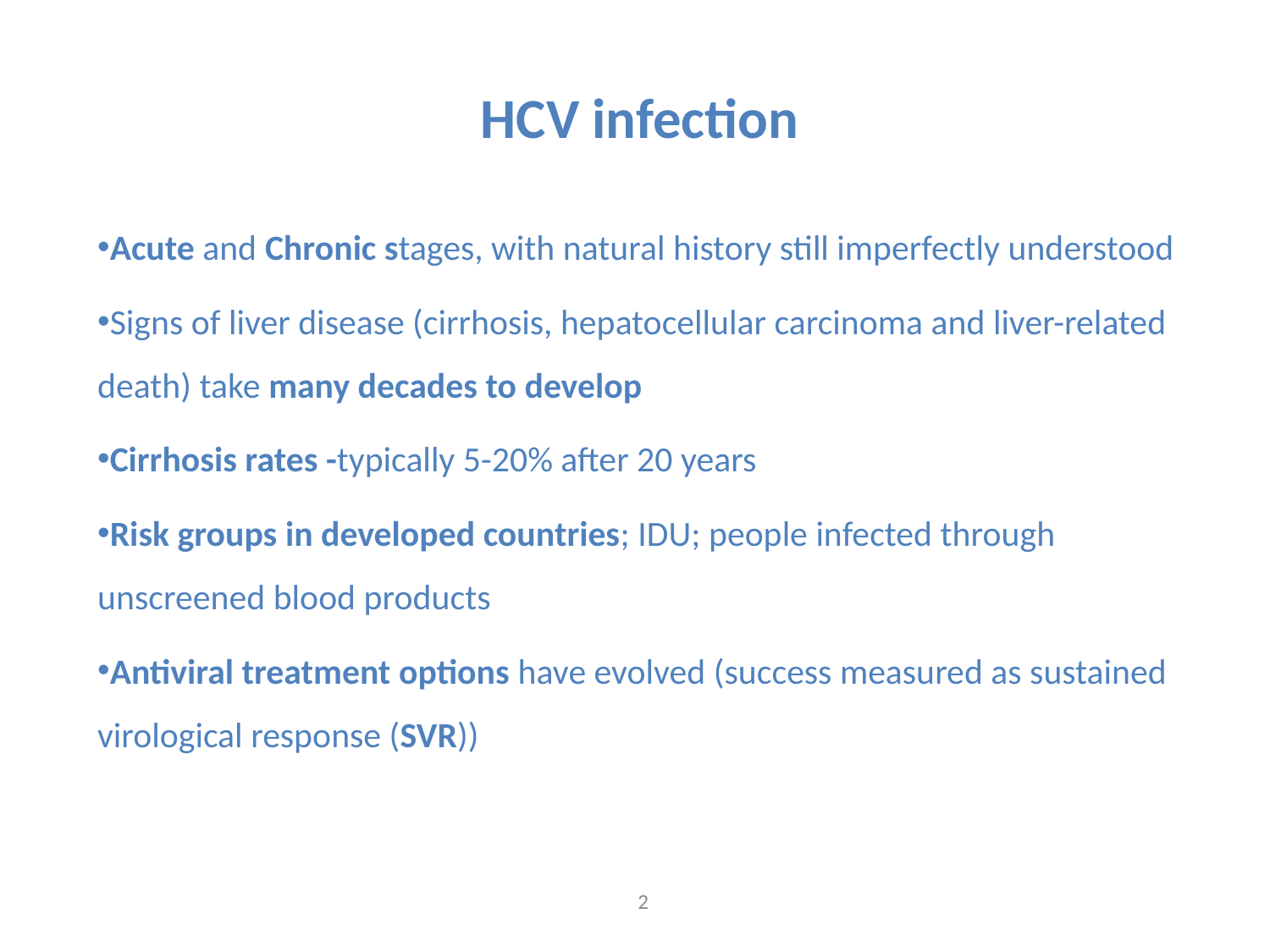

HCV infection
Acute and Chronic stages, with natural history still imperfectly understood
Signs of liver disease (cirrhosis, hepatocellular carcinoma and liver-related death) take many decades to develop
Cirrhosis rates -typically 5-20% after 20 years
Risk groups in developed countries; IDU; people infected through unscreened blood products
Antiviral treatment options have evolved (success measured as sustained virological response (SVR))
2